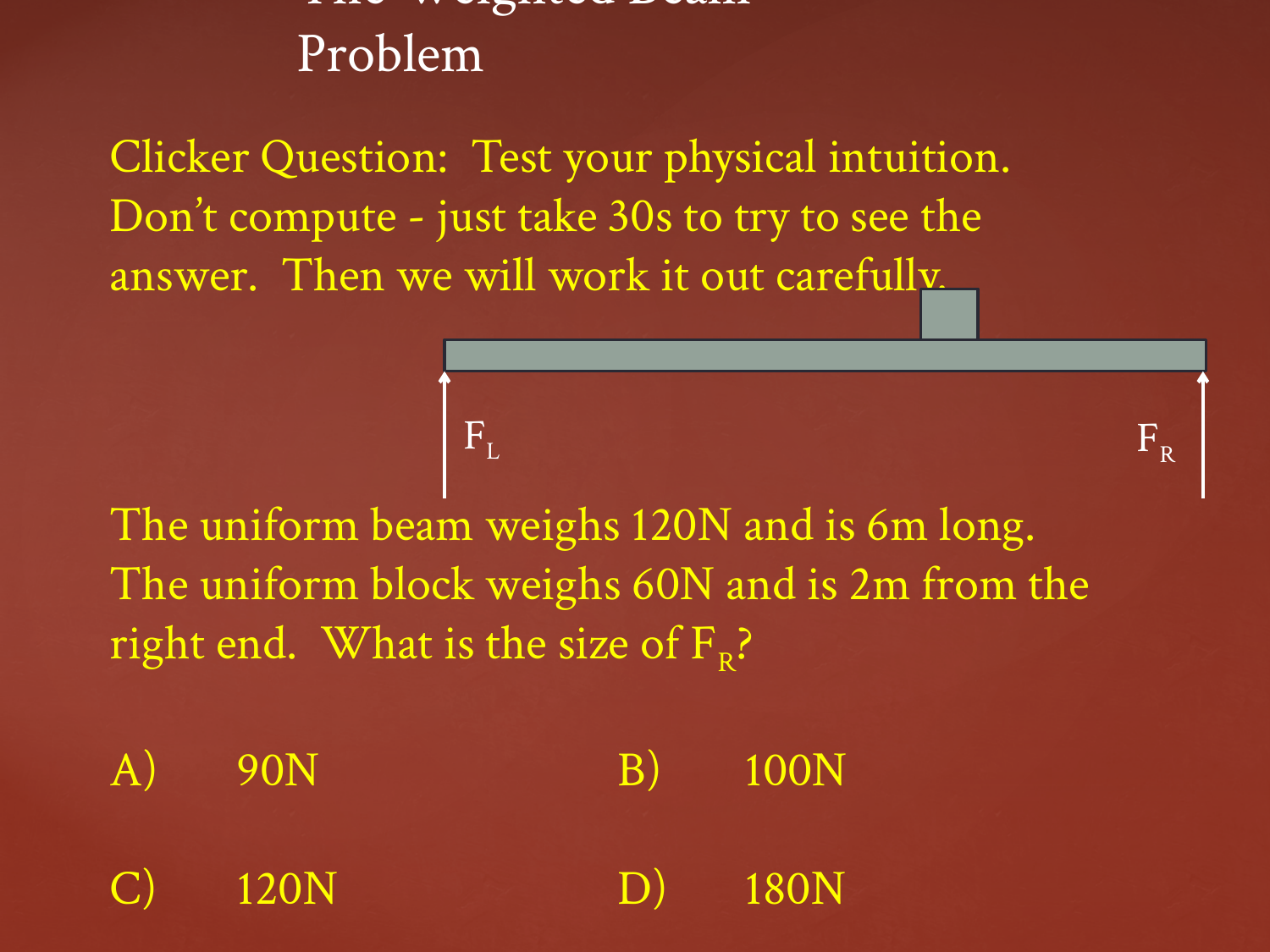

The Weighted Beam Problem
# Clicker Question:  Test your physical intuition.  Don’t compute - just take 30s to try to see the answer.  Then we will work it out carefully.

FL
FR
The uniform beam weighs 120N and is 6m long.  The uniform block weighs 60N and is 2m from the right end.  What is the size of FR?

A)	90N			B)	100N

C)	120N			D)	180N